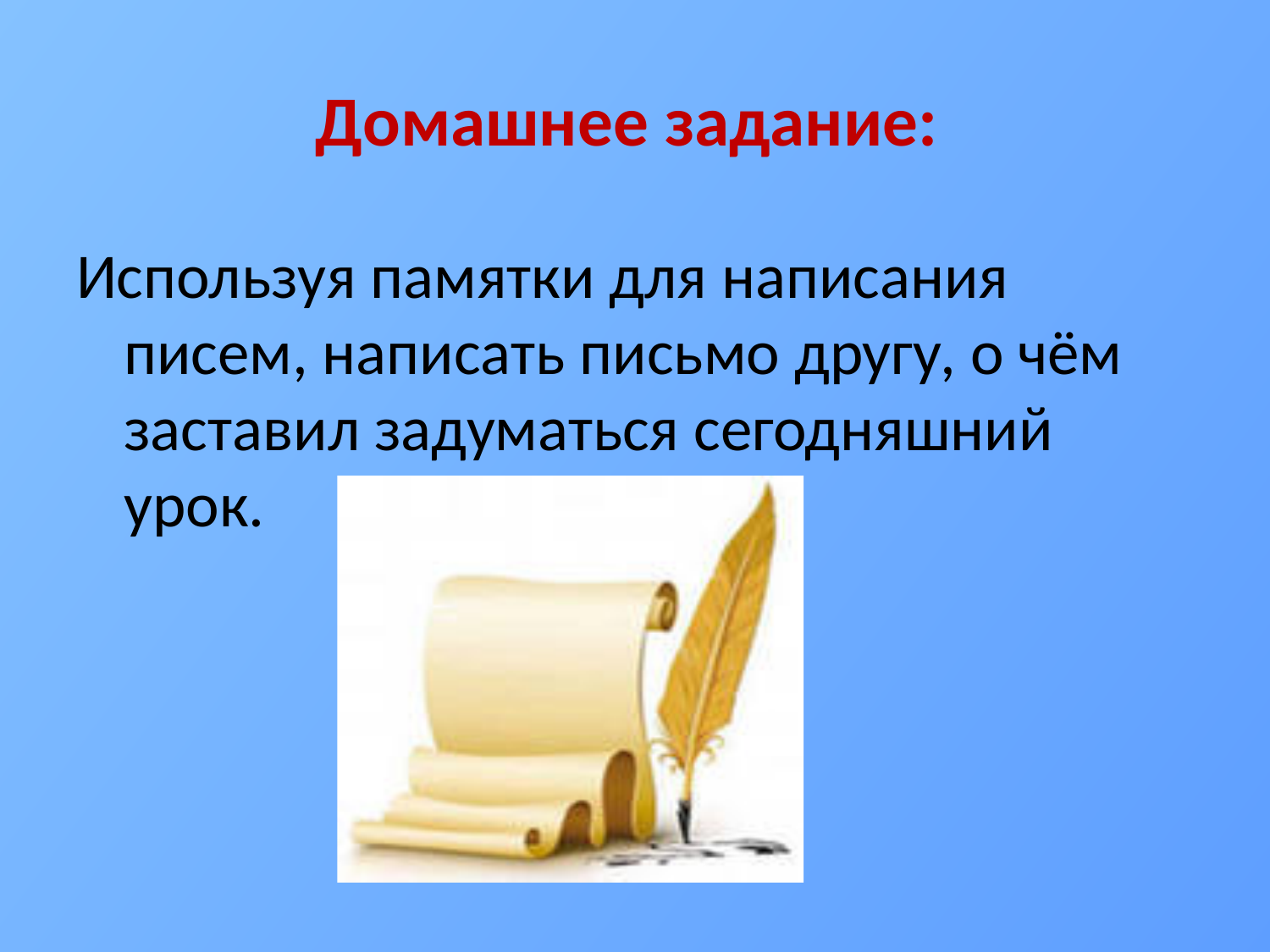

# Домашнее задание:
Используя памятки для написания писем, написать письмо другу, о чём заставил задуматься сегодняшний урок.